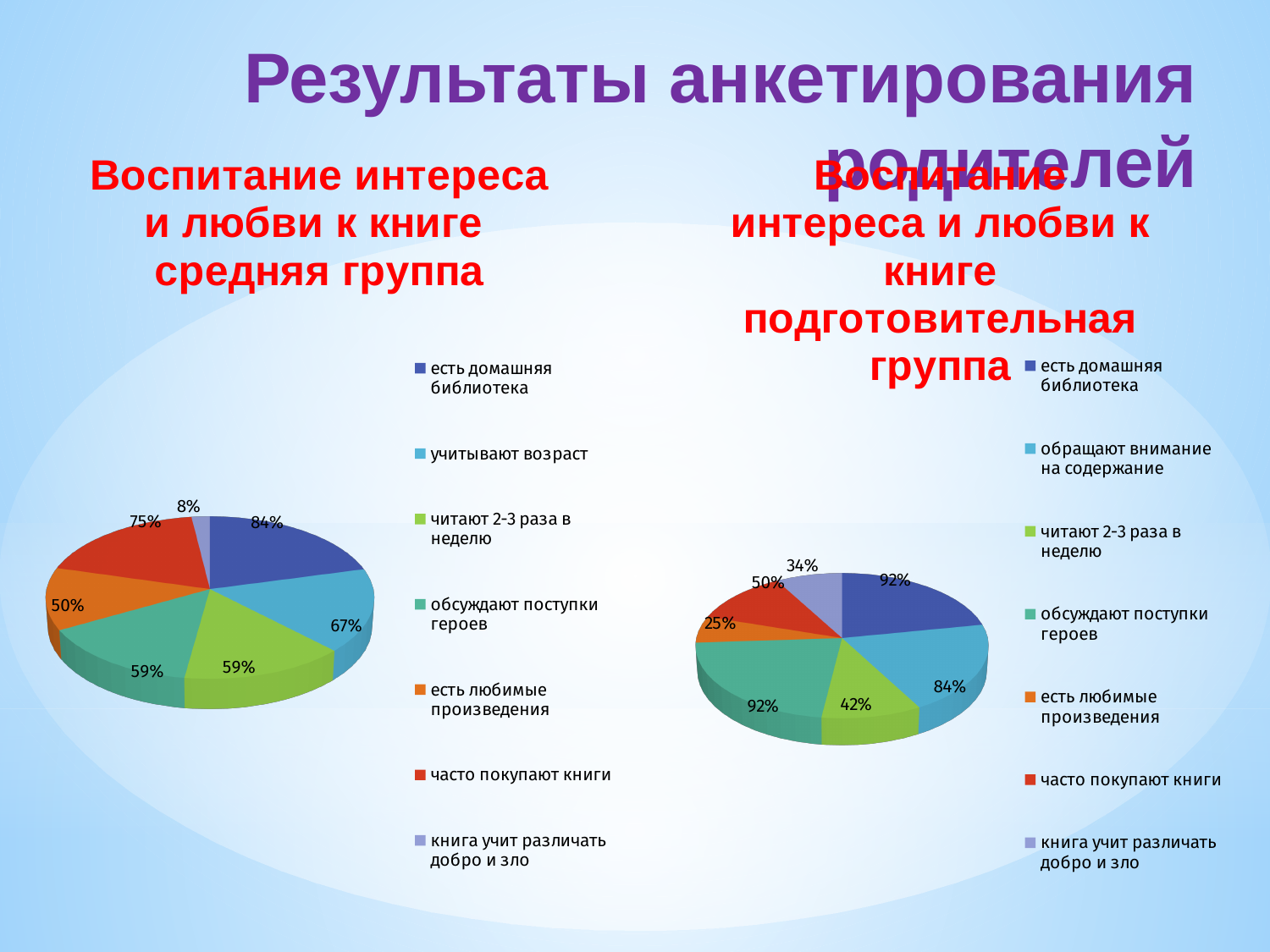

# Результаты анкетирования родителей

[unsupported chart]

[unsupported chart]